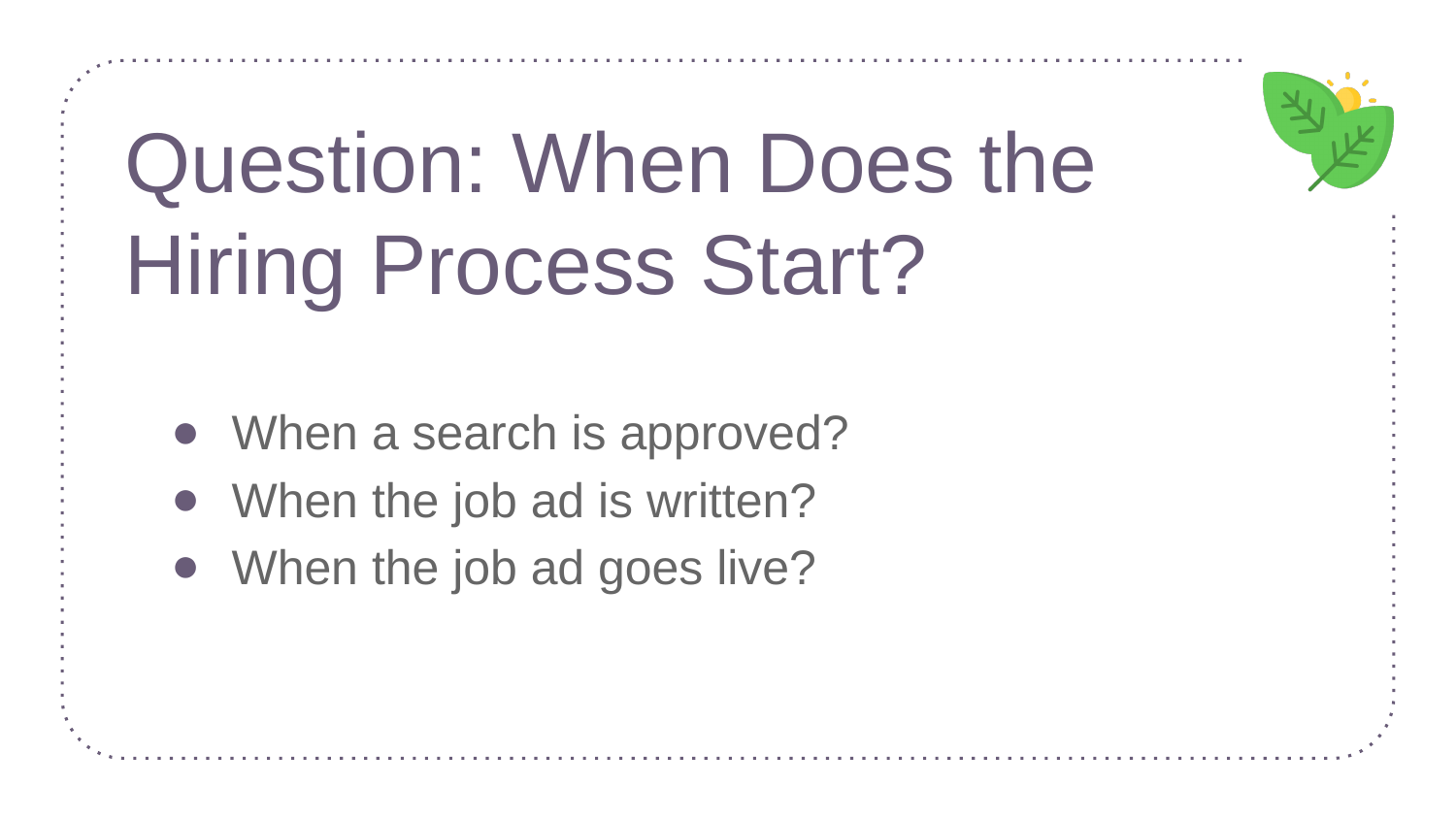

# Question: When Does the Hiring Process Start?

When a search is approved?
When the job ad is written?
When the job ad goes live?